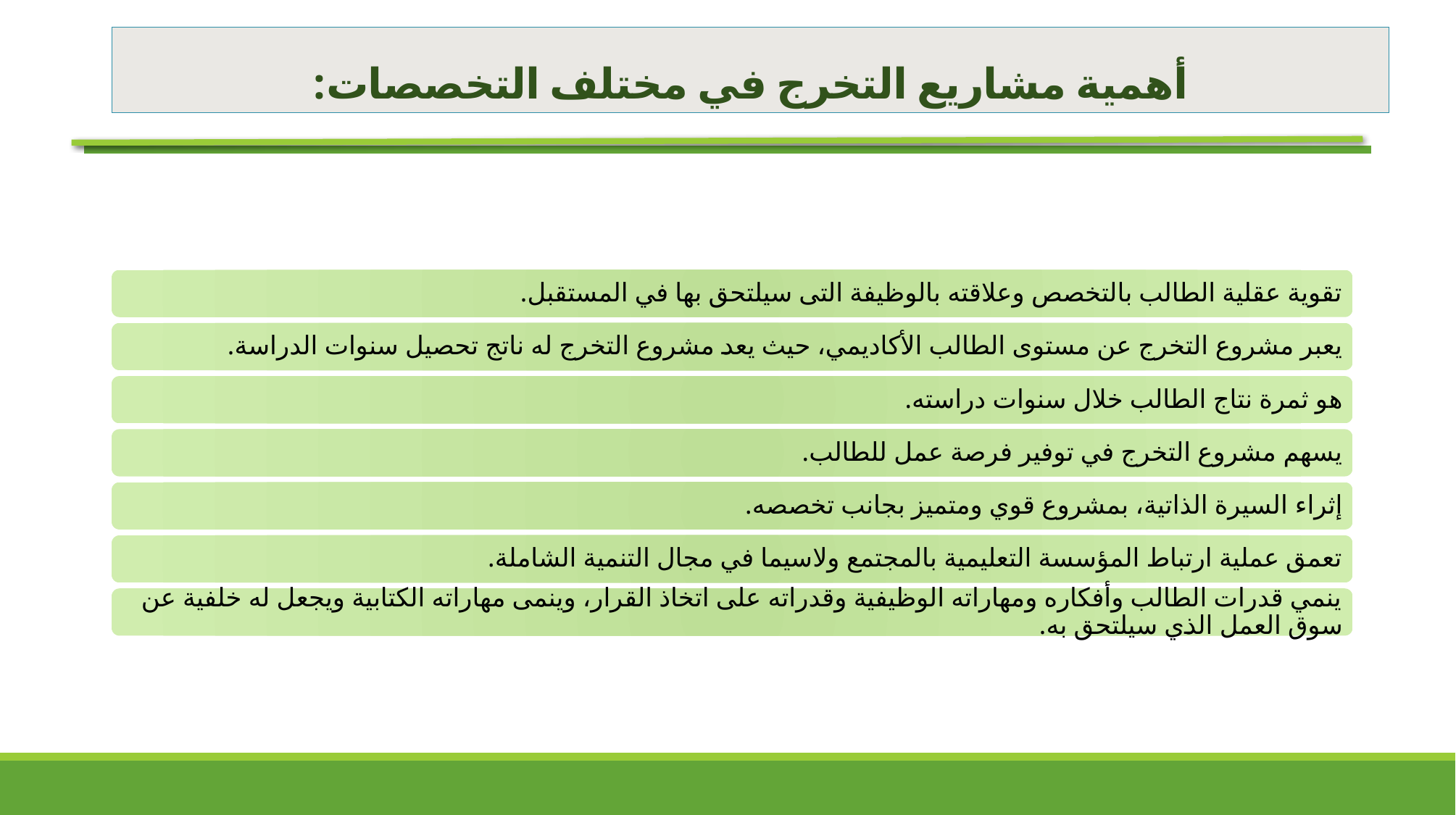

# أهمية مشاريع التخرج في مختلف التخصصات:
تقوية عقلية الطالب بالتخصص وعلاقته بالوظيفة التى سيلتحق بها في المستقبل.
يعبر مشروع التخرج عن مستوى الطالب الأكاديمي، حيث يعد مشروع التخرج له ناتج تحصيل سنوات الدراسة.
هو ثمرة نتاج الطالب خلال سنوات دراسته.
يسهم مشروع التخرج في توفير فرصة عمل للطالب.
إثراء السيرة الذاتية، بمشروع قوي ومتميز بجانب تخصصه.
تعمق عملية ارتباط المؤسسة التعليمية بالمجتمع ولاسيما في مجال التنمية الشاملة.
ينمي قدرات الطالب وأفكاره ومهاراته الوظيفية وقدراته على اتخاذ القرار، وينمى مهاراته الكتابية ويجعل له خلفية عن سوق العمل الذي سيلتحق به.